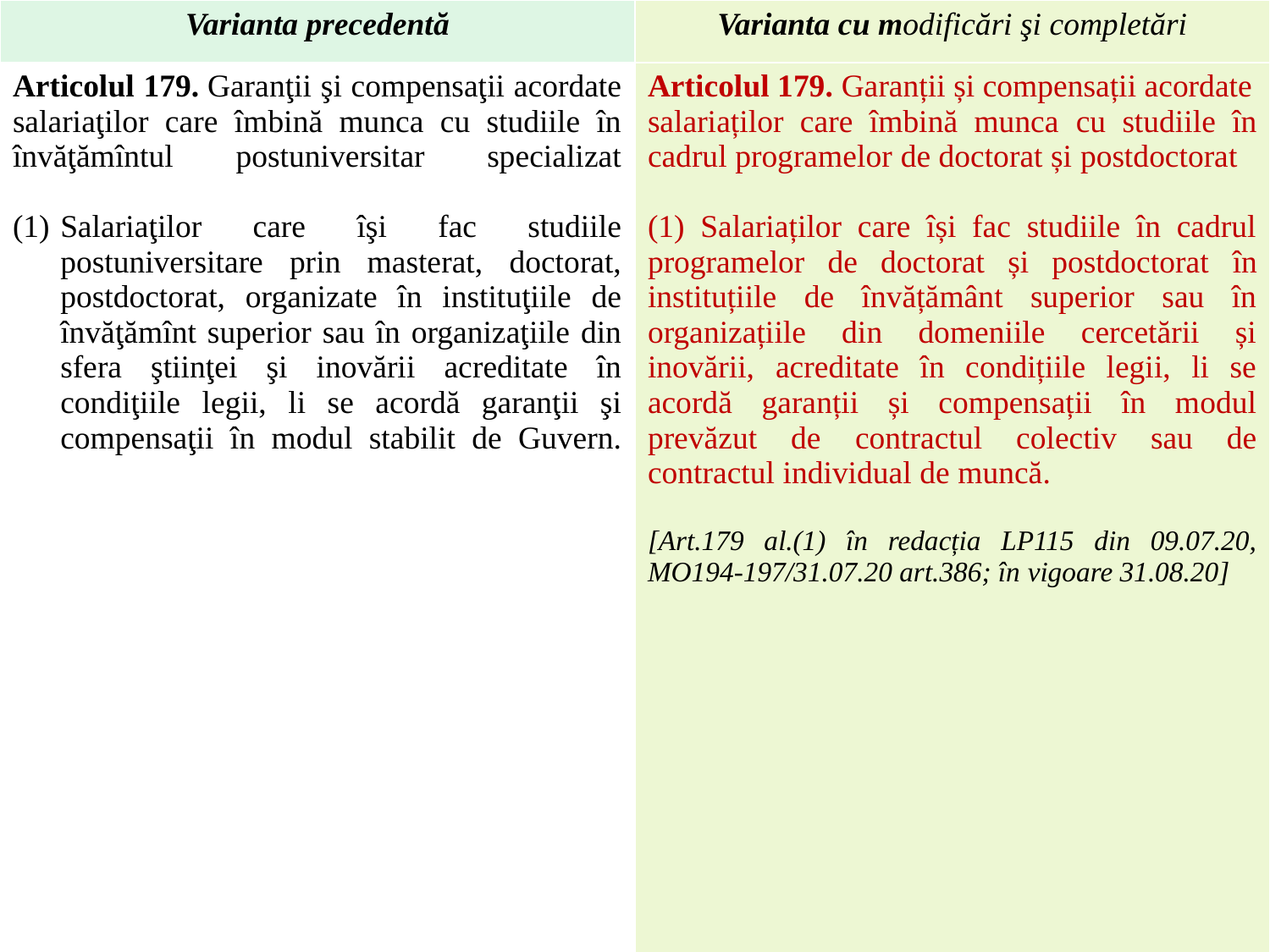

| Varianta precedentă | Varianta cu modificări şi completări |
| --- | --- |
| Articolul 179. Garanţii şi compensaţii acordate salariaţilor care îmbină munca cu studiile în învăţămîntul postuniversitar specializat             Salariaţilor care îşi fac studiile postuniversitare prin masterat, doctorat, postdoctorat, organizate în instituţiile de învăţămînt superior sau în organizaţiile din sfera ştiinţei şi inovării acreditate în condiţiile legii, li se acordă garanţii şi compensaţii în modul stabilit de Guvern. | Articolul 179. Garanții și compensații acordate salariaților care îmbină munca cu studiile în cadrul programelor de doctorat și postdoctorat (1) Salariaților care își fac studiile în cadrul programelor de doctorat și postdoctorat în instituțiile de învățământ superior sau în organizațiile din domeniile cercetării și inovării, acreditate în condițiile legii, li se acordă garanții și compensații în modul prevăzut de contractul colectiv sau de contractul individual de muncă. [Art.179 al.(1) în redacția LP115 din 09.07.20, MO194-197/31.07.20 art.386; în vigoare 31.08.20] |